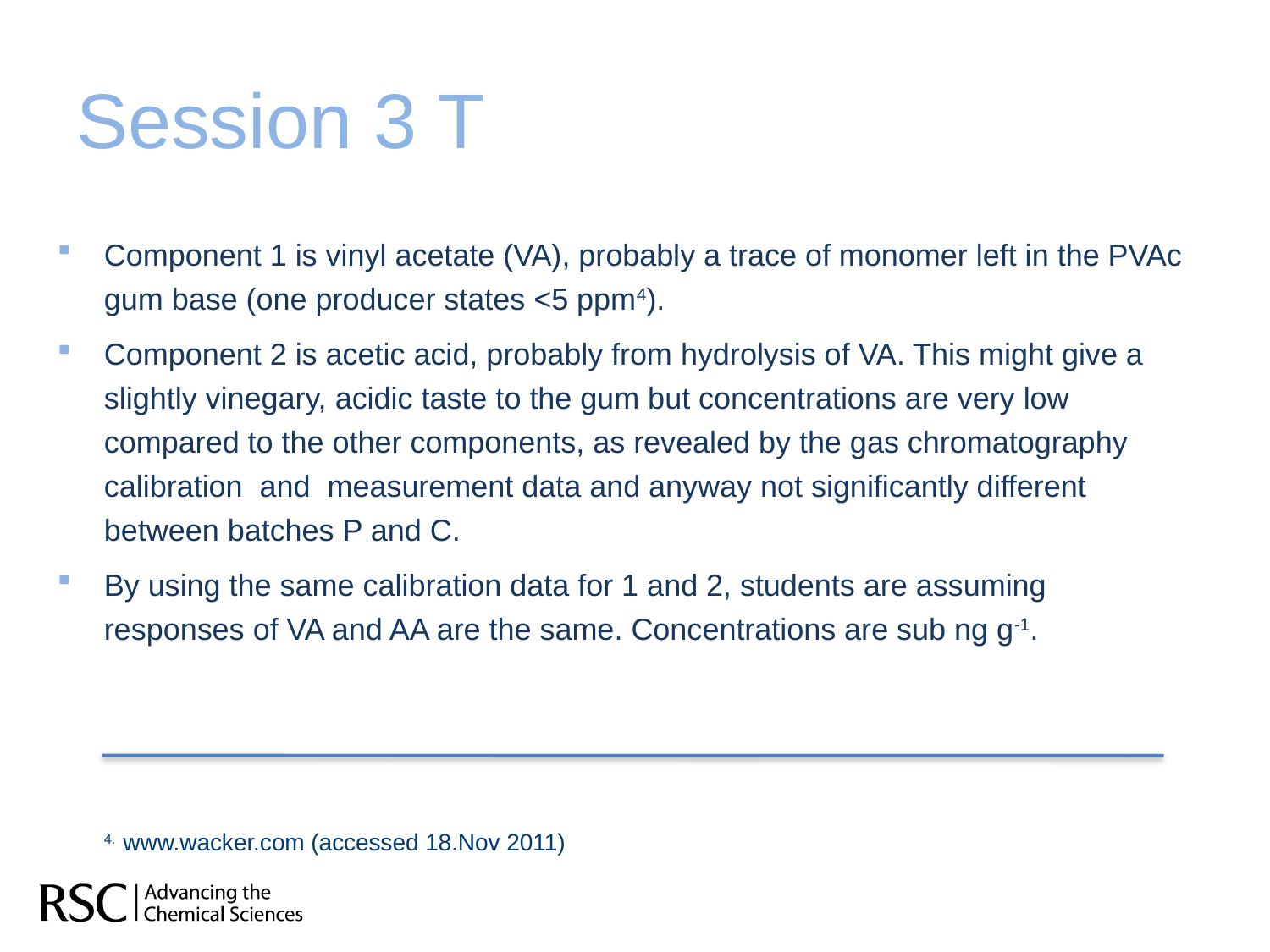

# Session 3 T
Component 1 is vinyl acetate (VA), probably a trace of monomer left in the PVAc gum base (one producer states <5 ppm4).
Component 2 is acetic acid, probably from hydrolysis of VA. This might give a slightly vinegary, acidic taste to the gum but concentrations are very low compared to the other components, as revealed by the gas chromatography calibration  and  measurement data and anyway not significantly different between batches P and C.
By using the same calibration data for 1 and 2, students are assuming responses of VA and AA are the same. Concentrations are sub ng g-1.

	4.  www.wacker.com (accessed 18.Nov 2011)